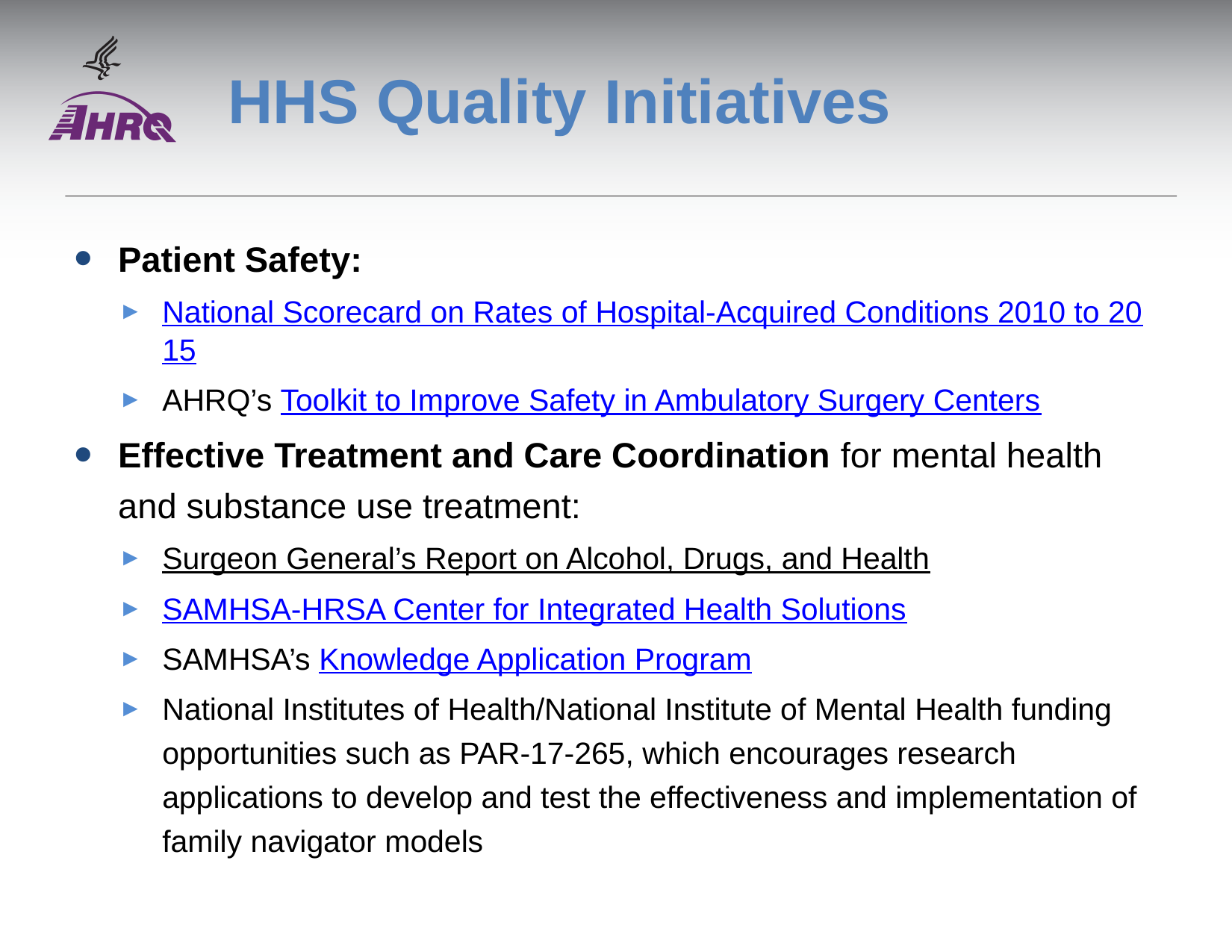

# HHS Quality Initiatives
Patient Safety:
National Scorecard on Rates of Hospital-Acquired Conditions 2010 to 2015
AHRQ’s Toolkit to Improve Safety in Ambulatory Surgery Centers
Effective Treatment and Care Coordination for mental health and substance use treatment:
Surgeon General’s Report on Alcohol, Drugs, and Health
SAMHSA-HRSA Center for Integrated Health Solutions
SAMHSA’s Knowledge Application Program
National Institutes of Health/National Institute of Mental Health funding opportunities such as PAR-17-265, which encourages research applications to develop and test the effectiveness and implementation of family navigator models